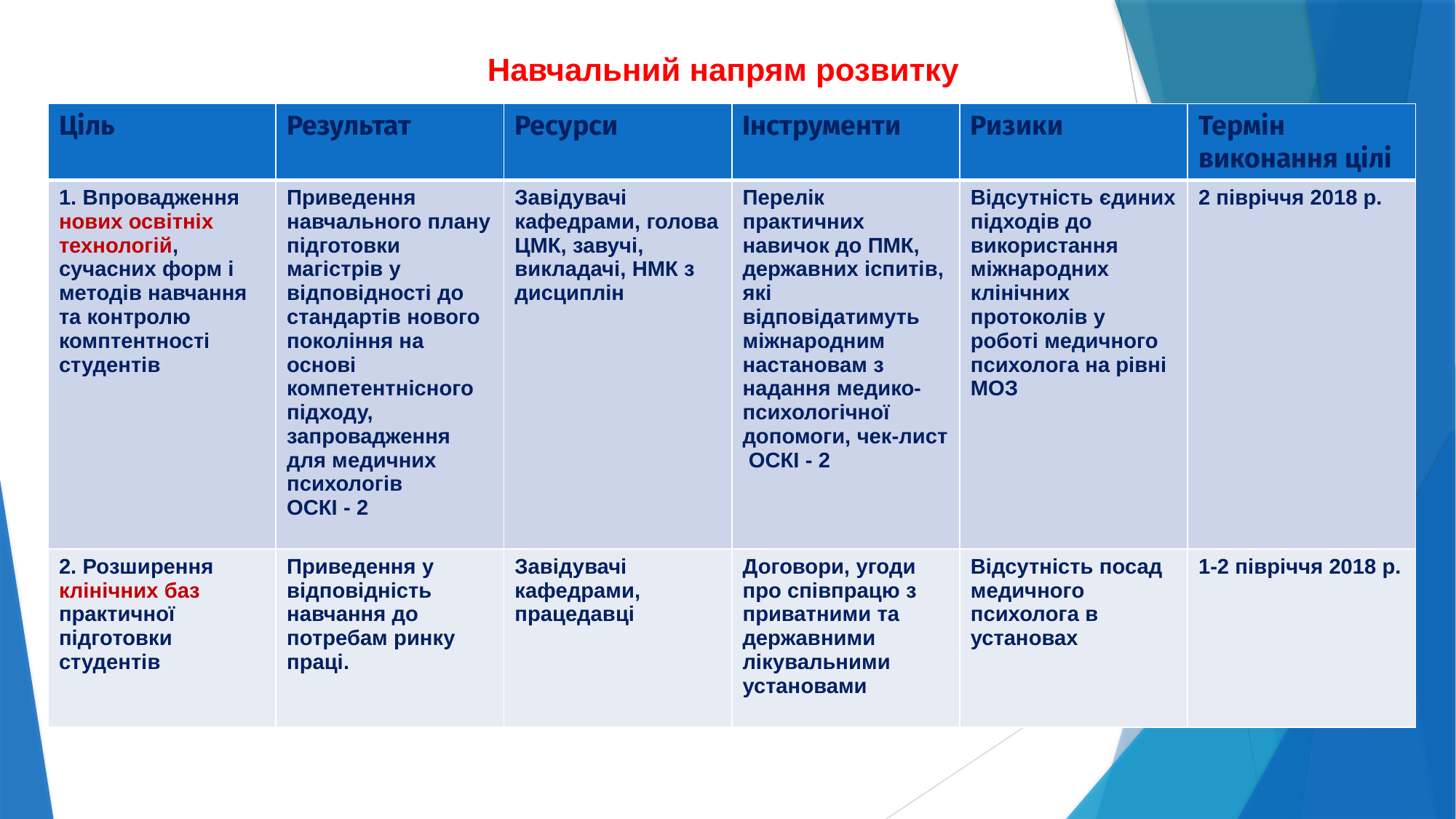

# Навчальний напрям розвитку
| Ціль | Результат | Ресурси | Інструменти | Ризики | Термін виконання цілі |
| --- | --- | --- | --- | --- | --- |
| 1. Впровадження нових освітніх технологій, сучасних форм і методів навчання та контролю комптентності студентів | Приведення навчального плану підготовки магістрів у відповідності до стандартів нового покоління на основі компетентнісного підходу, запровадження для медичних психологів ОСКІ - 2 | Завідувачі кафедрами, голова ЦМК, завучі, викладачі, НМК з дисциплін | Перелік практичних навичок до ПМК, державних іспитів, які відповідатимуть міжнародним настановам з надання медико-психологічної допомоги, чек-лист ОСКІ - 2 | Відсутність єдиних підходів до використання міжнародних клінічних протоколів у роботі медичного психолога на рівні МОЗ | 2 півріччя 2018 р. |
| 2. Розширення клінічних баз практичної підготовки студентів | Приведення у відповідність навчання до потребам ринку праці. | Завідувачі кафедрами, працедавці | Договори, угоди про співпрацю з приватними та державними лікувальними установами | Відсутність посад медичного психолога в установах | 1-2 півріччя 2018 р. |